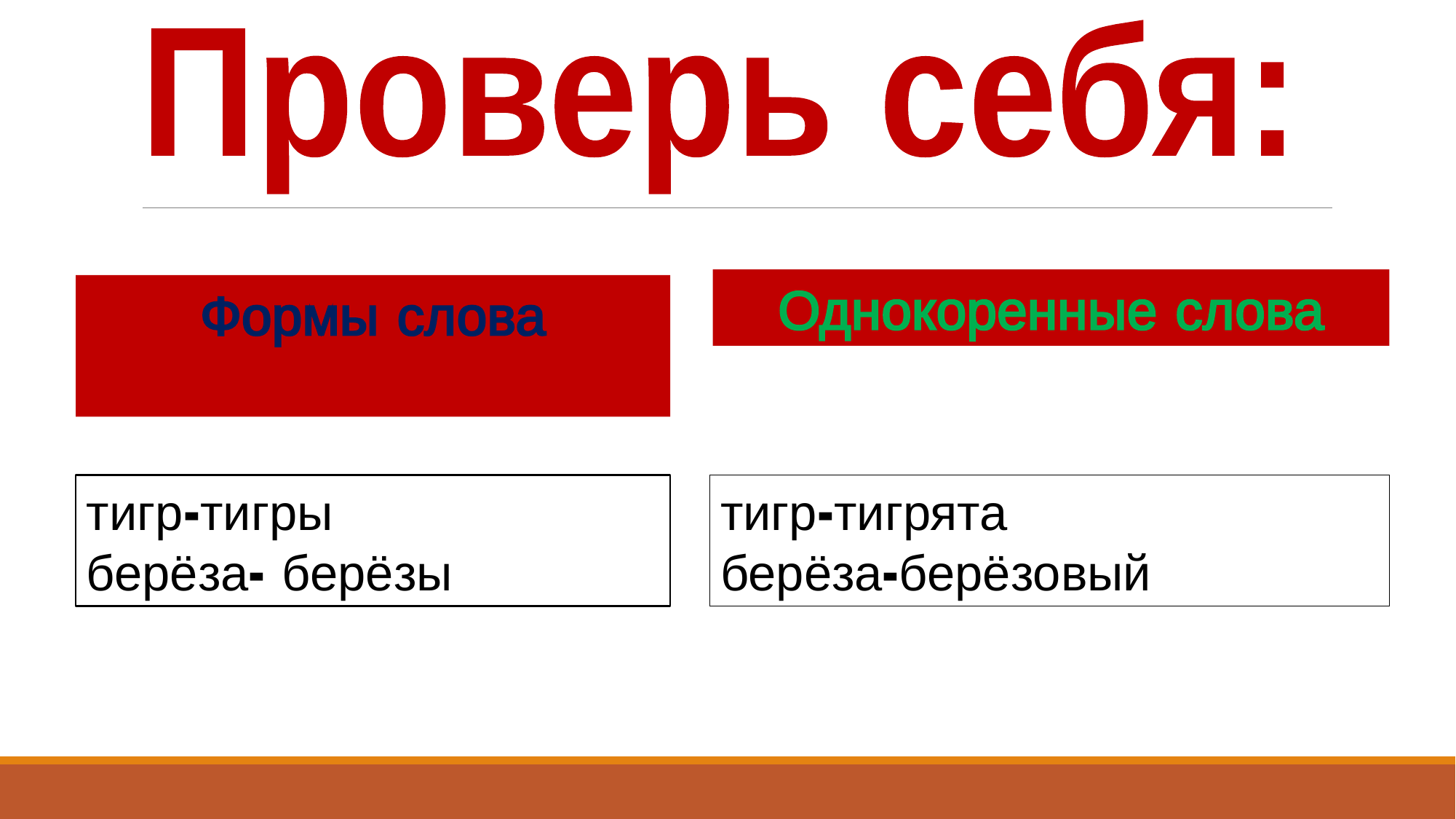

Проверь себя:
Однокоренные слова
Формы слова

тигр-тигры
берёза- берёзы
тигр-тигрята
берёза-берёзовый